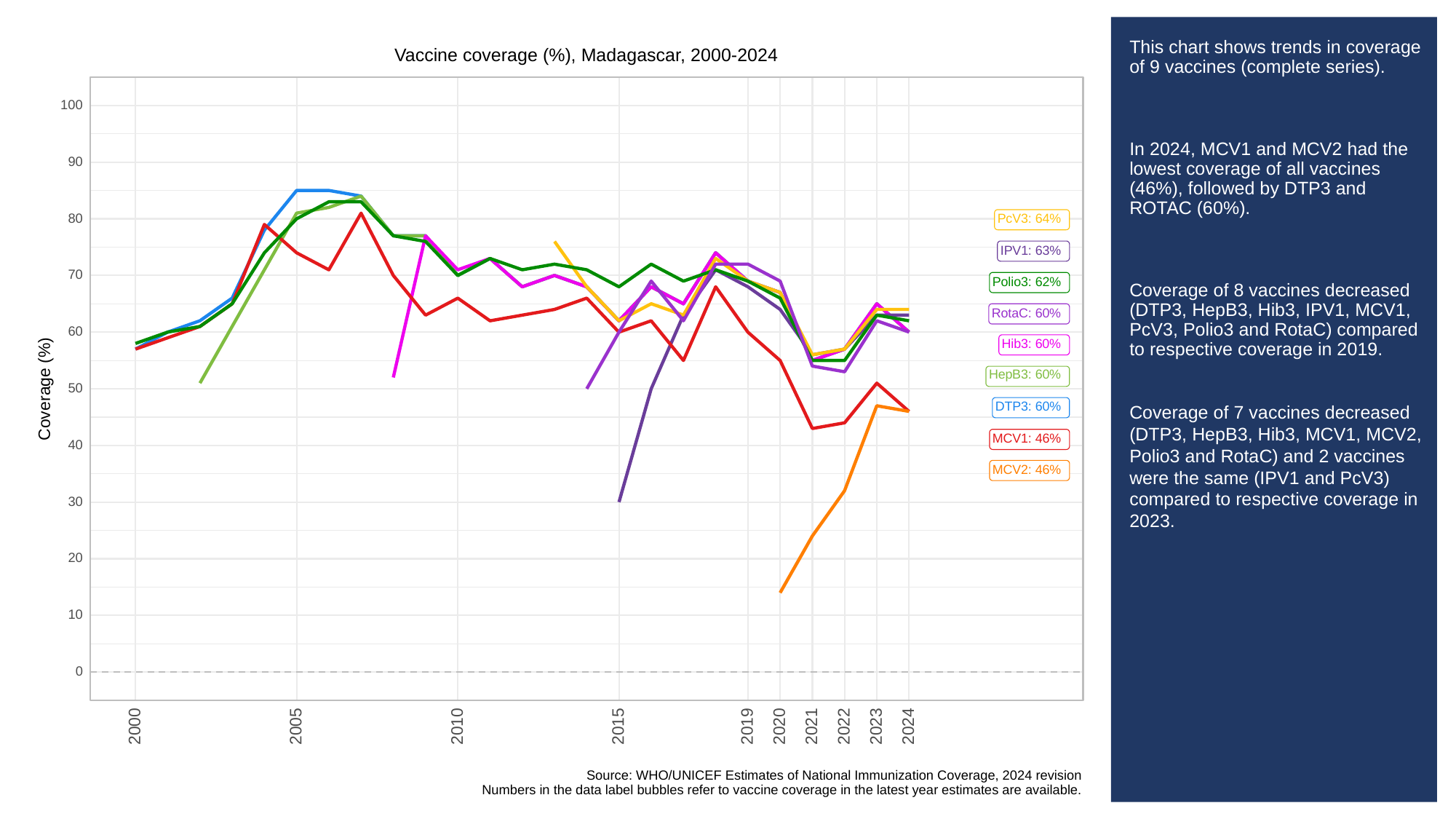

# This chart shows trends in coverage of 9 vaccines (complete series).

In 2024, MCV1 and MCV2 had the lowest coverage of all vaccines (46%), followed by DTP3 and ROTAC (60%).

Coverage of 8 vaccines decreased (DTP3, HepB3, Hib3, IPV1, MCV1, PcV3, Polio3 and RotaC) compared to respective coverage in 2019.

Coverage of 7 vaccines decreased (DTP3, HepB3, Hib3, MCV1, MCV2, Polio3 and RotaC) and 2 vaccines were the same (IPV1 and PcV3) compared to respective coverage in 2023.

Vaccine coverage (%), Madagascar, 2000-2024

100

90

80
PcV3: 64%

IPV1: 63%

70

Polio3: 62%

RotaC: 60%

60

Hib3: 60%

HepB3: 60%
Coverage (%)
50

DTP3: 60%

MCV1: 46%
40

MCV2: 46%

30

20

10

0

2023
2000
2005
2010
2015
2019
2020
2021
2022
2024
Source: WHO/UNICEF Estimates of National Immunization Coverage, 2024 revision
Numbers in the data label bubbles refer to vaccine coverage in the latest year estimates are available.